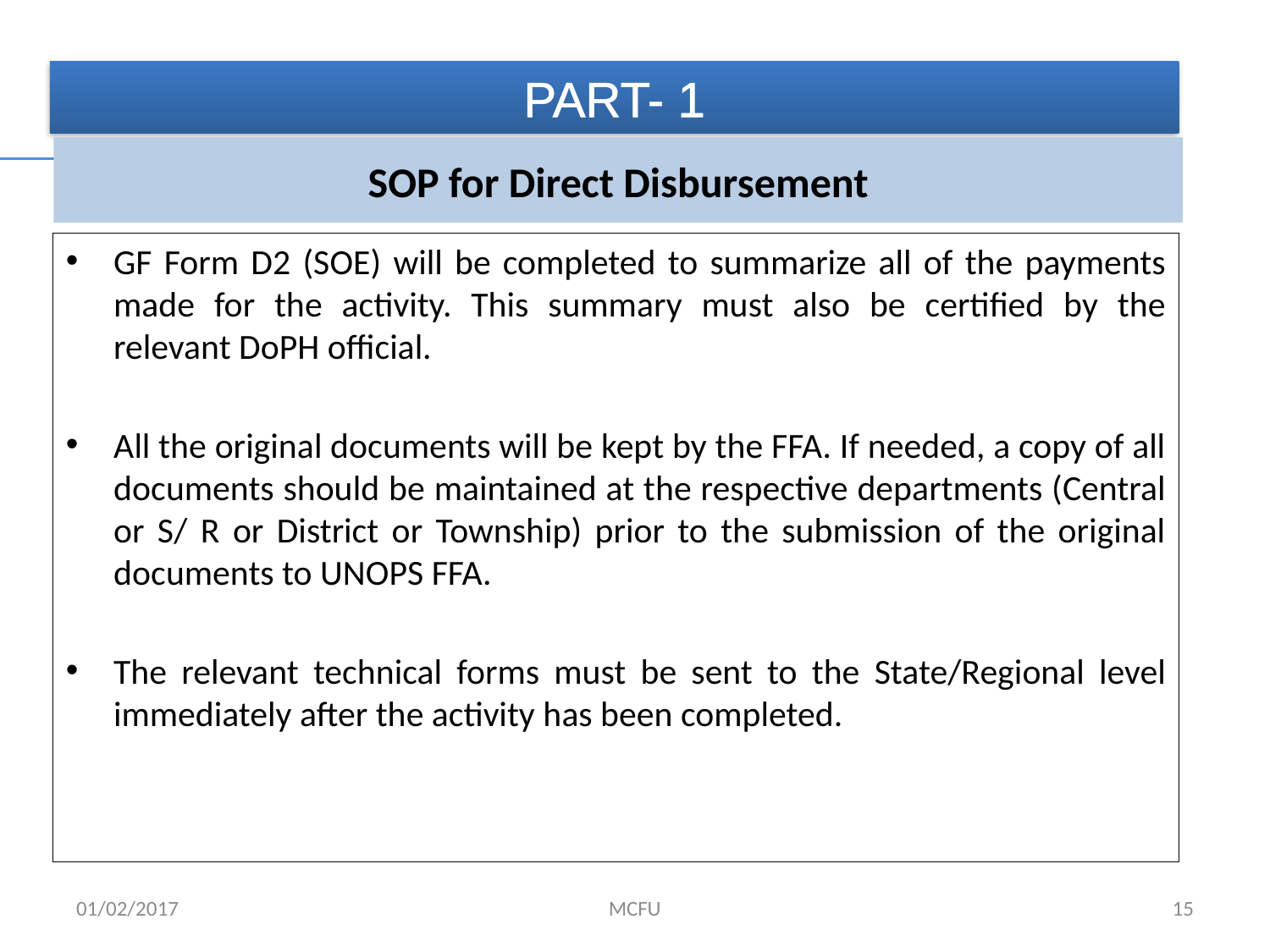

PART- 1

SOP for Direct Disbursement

GF Form D2 (SOE) will be completed to summarize all of the payments made for the activity. This summary must also be certified by the relevant DoPH official.

All the original documents will be kept by the FFA. If needed, a copy of all documents should be maintained at the respective departments (Central or S/ R or District or Township) prior to the submission of the original documents to UNOPS FFA.

The relevant technical forms must be sent to the State/Regional level immediately after the activity has been completed.

01/02/2017
MCFU
15